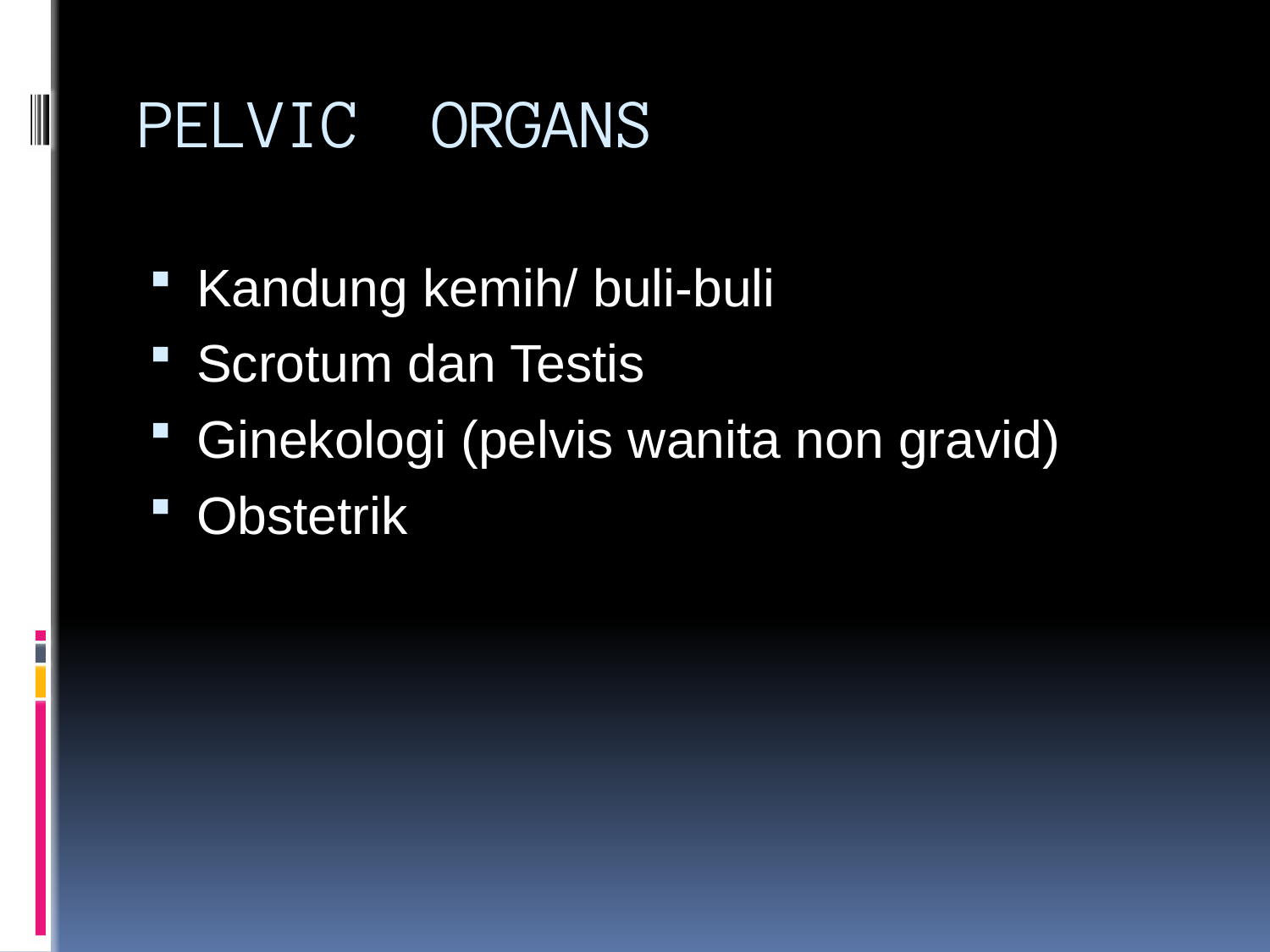

# PELVIC  ORGANS
Kandung kemih/ buli-buli
Scrotum dan Testis
Ginekologi (pelvis wanita non gravid)
Obstetrik